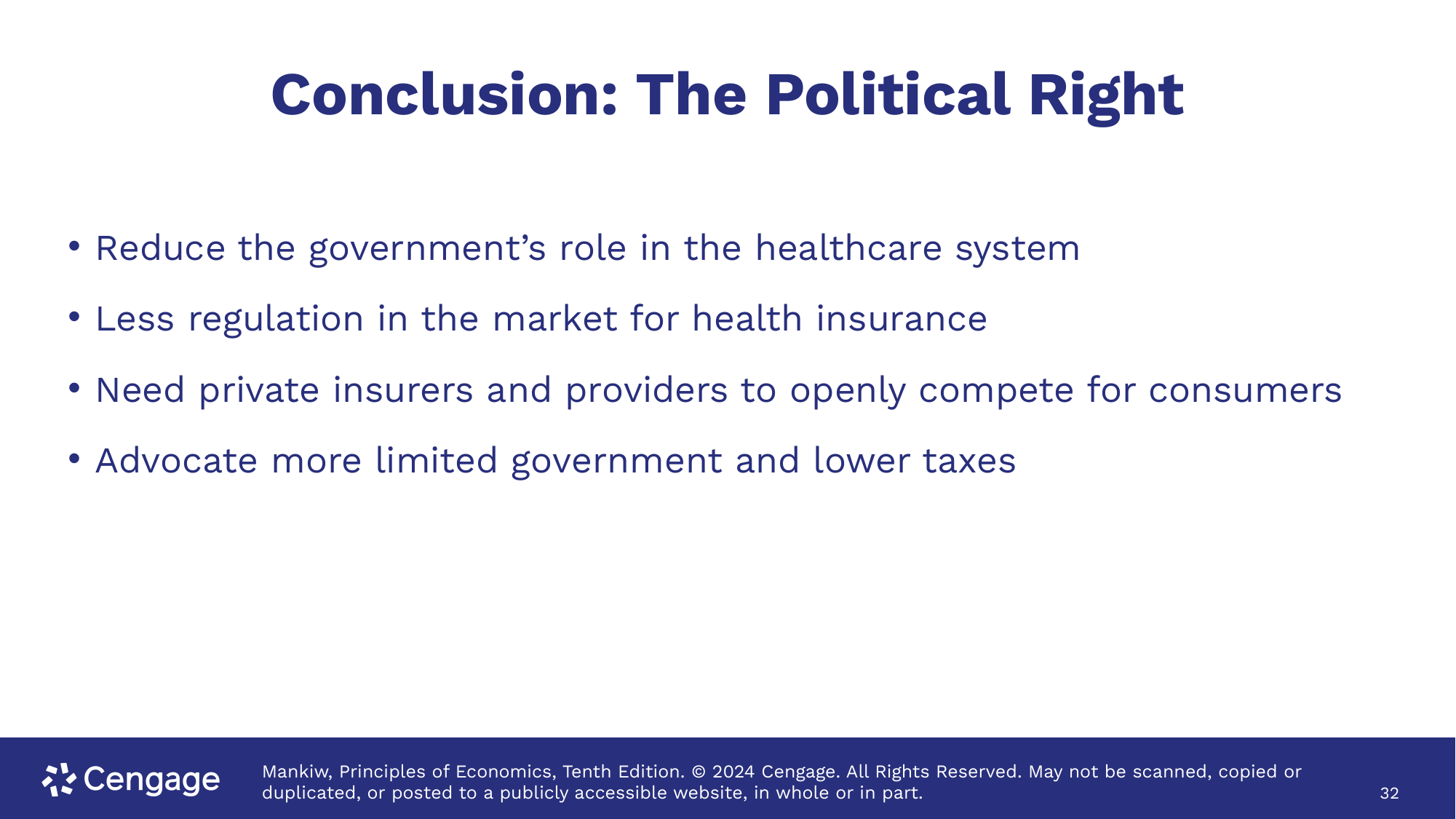

# Conclusion: The Political Right
Reduce the government’s role in the healthcare system
Less regulation in the market for health insurance
Need private insurers and providers to openly compete for consumers
Advocate more limited government and lower taxes